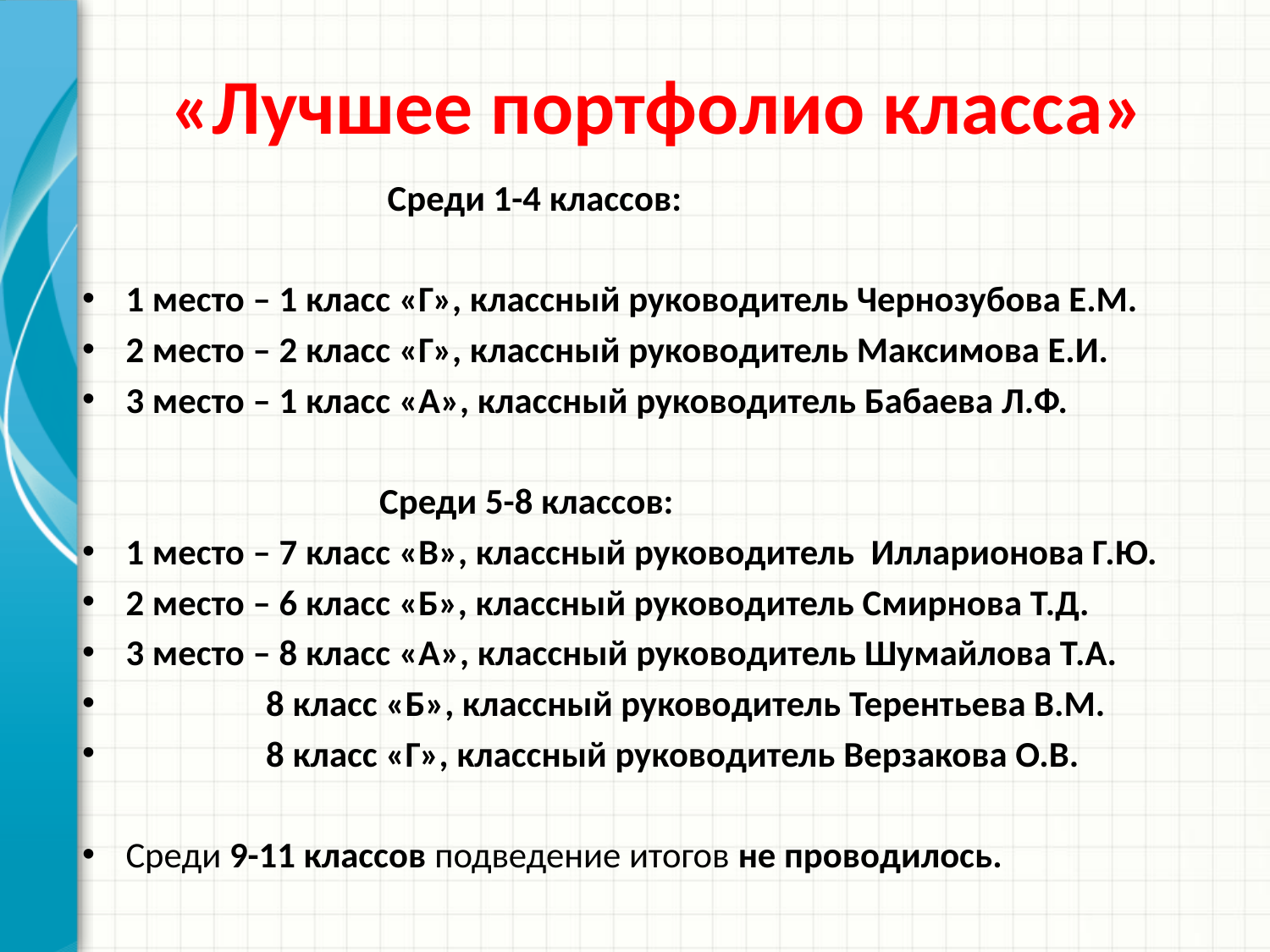

# «Лучшее портфолио класса»
                                     Среди 1-4 классов:

1 место – 1 класс «Г», классный руководитель Чернозубова Е.М.
2 место – 2 класс «Г», классный руководитель Максимова Е.И.
3 место – 1 класс «А», классный руководитель Бабаева Л.Ф.

                                    Среди 5-8 классов:
1 место – 7 класс «В», классный руководитель  Илларионова Г.Ю.
2 место – 6 класс «Б», классный руководитель Смирнова Т.Д.
3 место – 8 класс «А», классный руководитель Шумайлова Т.А.
                 8 класс «Б», классный руководитель Терентьева В.М.
                 8 класс «Г», классный руководитель Верзакова О.В.

Среди 9-11 классов подведение итогов не проводилось.